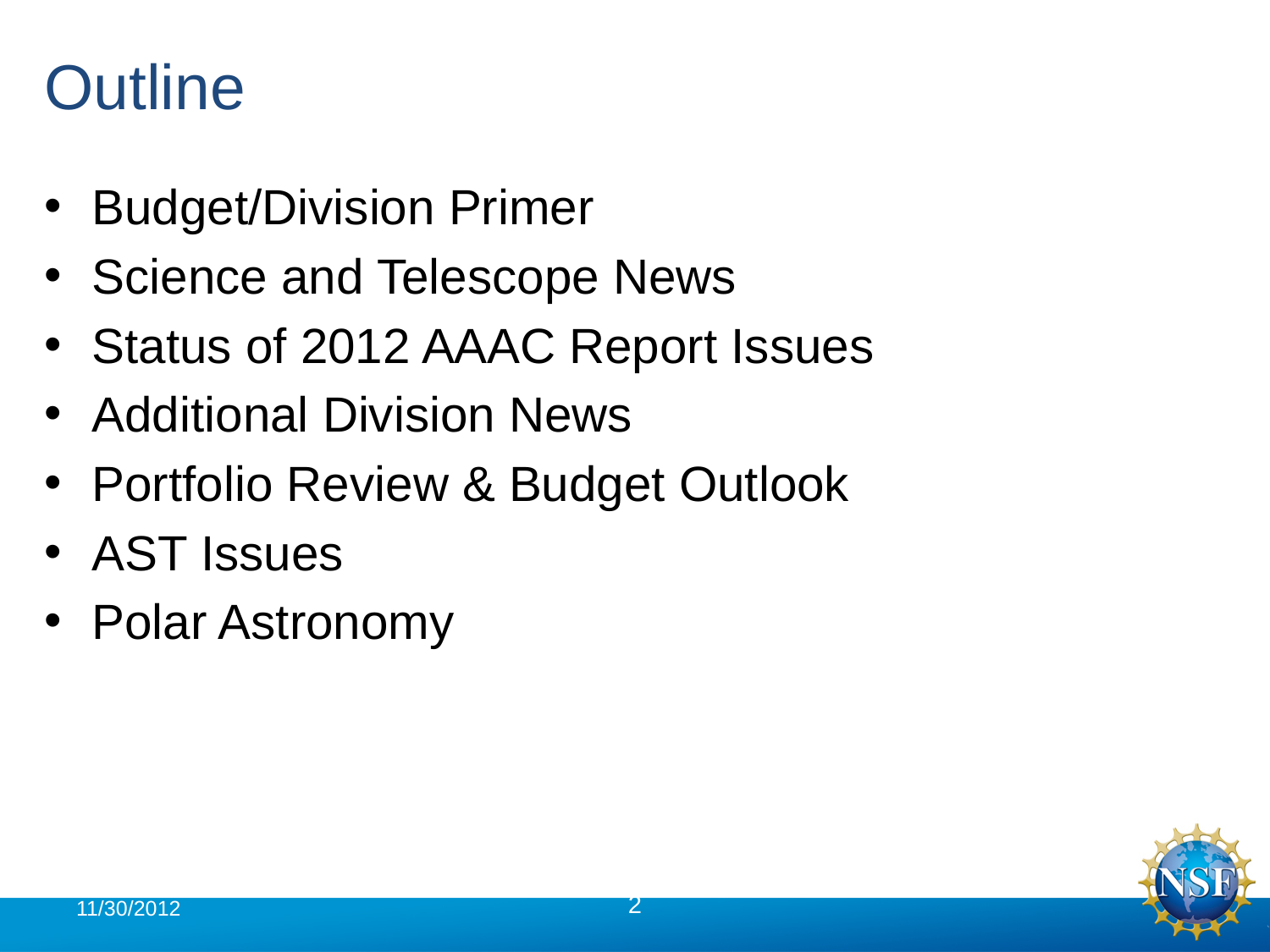

# Outline
Budget/Division Primer
Science and Telescope News
Status of 2012 AAAC Report Issues
Additional Division News
Portfolio Review & Budget Outlook
AST Issues
Polar Astronomy
11/30/2012
2